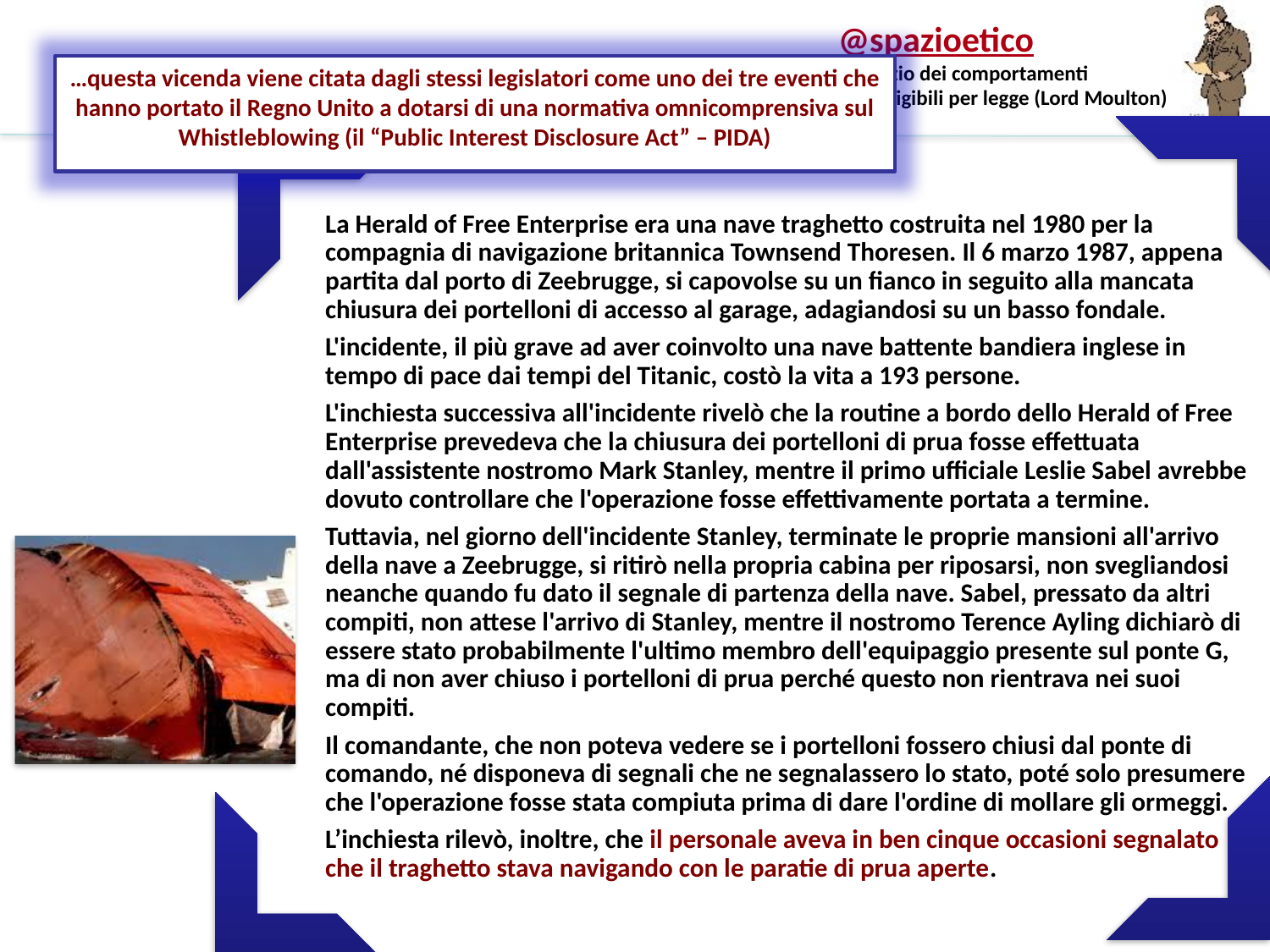

…questa vicenda viene citata dagli stessi legislatori come uno dei tre eventi che hanno portato il Regno Unito a dotarsi di una normativa omnicomprensiva sul Whistleblowing (il “Public Interest Disclosure Act” – PIDA)
La Herald of Free Enterprise era una nave traghetto costruita nel 1980 per la compagnia di navigazione britannica Townsend Thoresen. Il 6 marzo 1987, appena partita dal porto di Zeebrugge, si capovolse su un fianco in seguito alla mancata chiusura dei portelloni di accesso al garage, adagiandosi su un basso fondale.
L'incidente, il più grave ad aver coinvolto una nave battente bandiera inglese in tempo di pace dai tempi del Titanic, costò la vita a 193 persone.
L'inchiesta successiva all'incidente rivelò che la routine a bordo dello Herald of Free Enterprise prevedeva che la chiusura dei portelloni di prua fosse effettuata dall'assistente nostromo Mark Stanley, mentre il primo ufficiale Leslie Sabel avrebbe dovuto controllare che l'operazione fosse effettivamente portata a termine.
Tuttavia, nel giorno dell'incidente Stanley, terminate le proprie mansioni all'arrivo della nave a Zeebrugge, si ritirò nella propria cabina per riposarsi, non svegliandosi neanche quando fu dato il segnale di partenza della nave. Sabel, pressato da altri compiti, non attese l'arrivo di Stanley, mentre il nostromo Terence Ayling dichiarò di essere stato probabilmente l'ultimo membro dell'equipaggio presente sul ponte G, ma di non aver chiuso i portelloni di prua perché questo non rientrava nei suoi compiti.
Il comandante, che non poteva vedere se i portelloni fossero chiusi dal ponte di comando, né disponeva di segnali che ne segnalassero lo stato, poté solo presumere che l'operazione fosse stata compiuta prima di dare l'ordine di mollare gli ormeggi.
L’inchiesta rilevò, inoltre, che il personale aveva in ben cinque occasioni segnalato che il traghetto stava navigando con le paratie di prua aperte.